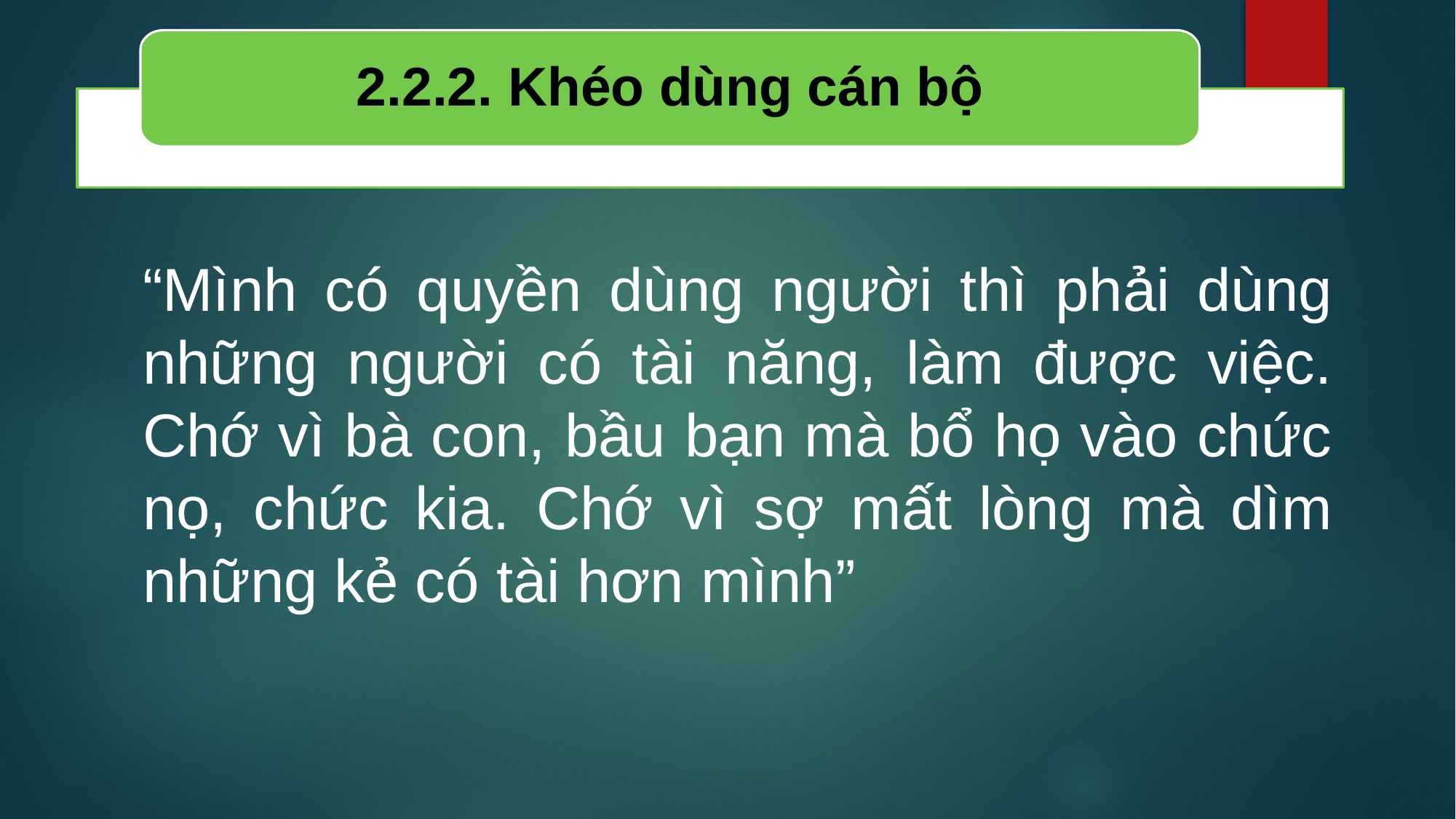

2.2.2. Khéo dùng cán bộ
#

“Mình có quyền dùng người thì phải dùng những người có tài năng, làm được việc. Chớ vì bà con, bầu bạn mà bổ họ vào chức nọ, chức kia. Chớ vì sợ mất lòng mà dìm những kẻ có tài hơn mình”